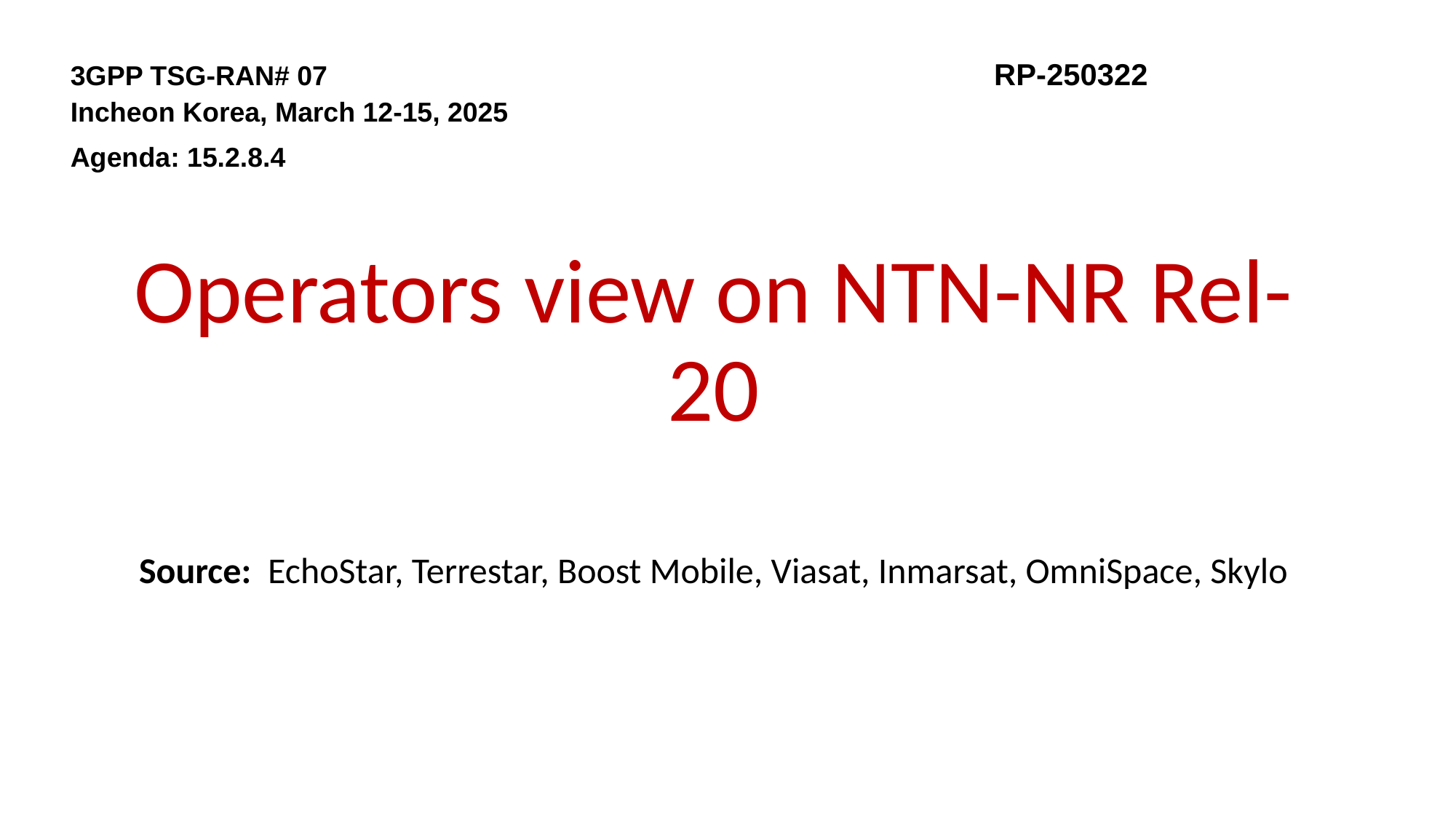

3GPP TSG-RAN# 07
Incheon Korea, March 12-15, 2025
Agenda: 15.2.8.4
RP-250322
# Operators view on NTN-NR Rel-20
Source:  EchoStar, Terrestar, Boost Mobile, Viasat, Inmarsat, OmniSpace, Skylo